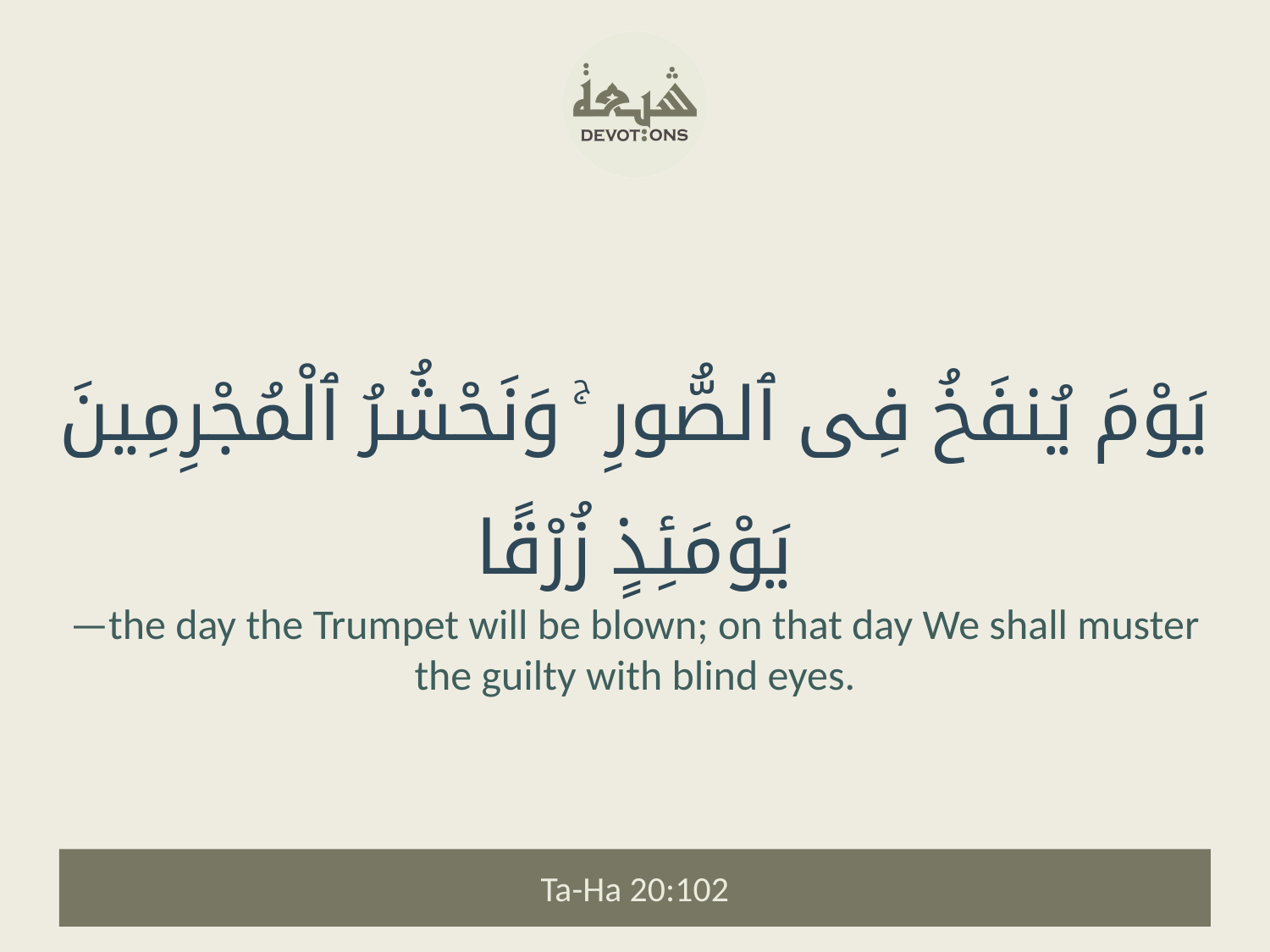

يَوْمَ يُنفَخُ فِى ٱلصُّورِ ۚ وَنَحْشُرُ ٱلْمُجْرِمِينَ يَوْمَئِذٍ زُرْقًا
—the day the Trumpet will be blown; on that day We shall muster the guilty with blind eyes.
Ta-Ha 20:102